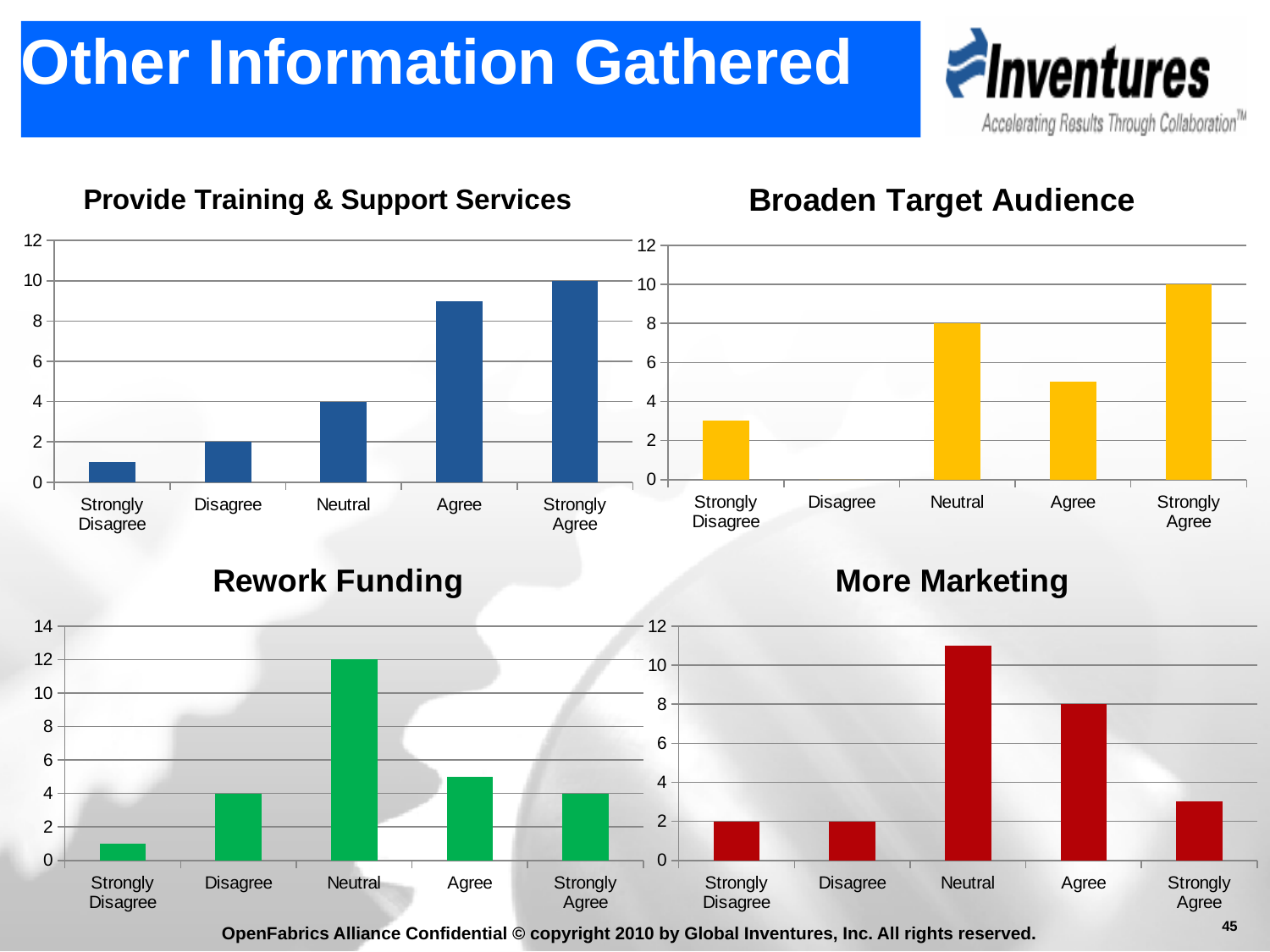

# Other Information Gathered

### Chart:

| Category | Broaden Target Audience |
|---|---|
| Strongly Disagree | 3.0 |
| Disagree | 0.0 |
| Neutral | 8.0 |
| Agree | 5.0 |
| Strongly Agree | 10.0 |

### Chart:

| Category | Provide Training & Support Services |
|---|---|
| Strongly Disagree | 1.0 |
| Disagree | 2.0 |
| Neutral | 4.0 |
| Agree | 9.0 |
| Strongly Agree | 10.0 |

### Chart:

| Category | Rework Funding |
|---|---|
| Strongly Disagree | 1.0 |
| Disagree | 4.0 |
| Neutral | 12.0 |
| Agree | 5.0 |
| Strongly Agree | 4.0 |

### Chart:

| Category | More Marketing |
|---|---|
| Strongly Disagree | 2.0 |
| Disagree | 2.0 |
| Neutral | 11.0 |
| Agree | 8.0 |
| Strongly Agree | 3.0 |